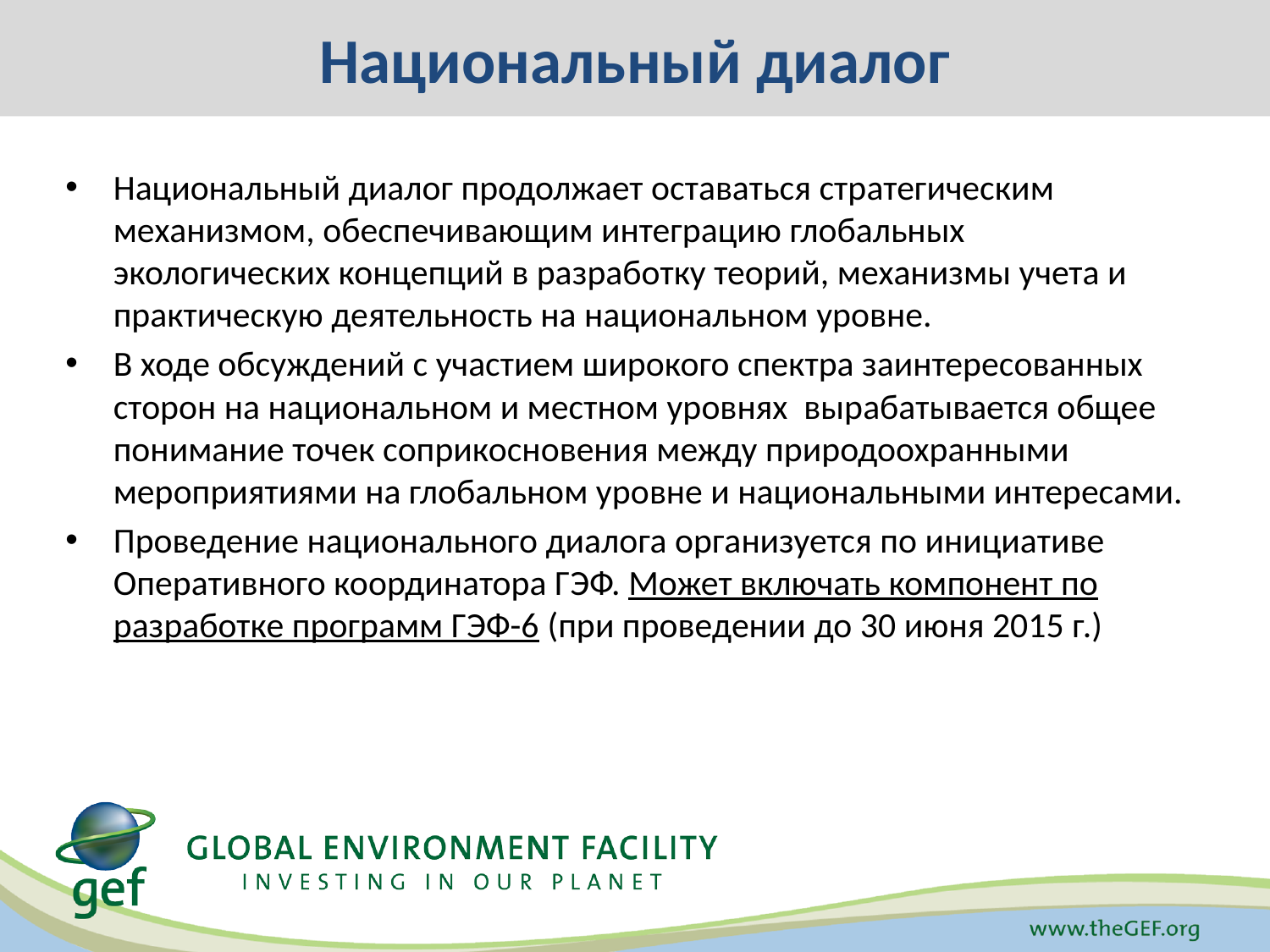

# Национальный диалог
Национальный диалог продолжает оставаться стратегическим механизмом, обеспечивающим интеграцию глобальных экологических концепций в разработку теорий, механизмы учета и практическую деятельность на национальном уровне.
В ходе обсуждений с участием широкого спектра заинтересованных сторон на национальном и местном уровнях  вырабатывается общее понимание точек соприкосновения между природоохранными мероприятиями на глобальном уровне и национальными интересами.
Проведение национального диалога организуется по инициативе Оперативного координатора ГЭФ. Может включать компонент по разработке программ ГЭФ-6 (при проведении до 30 июня 2015 г.)